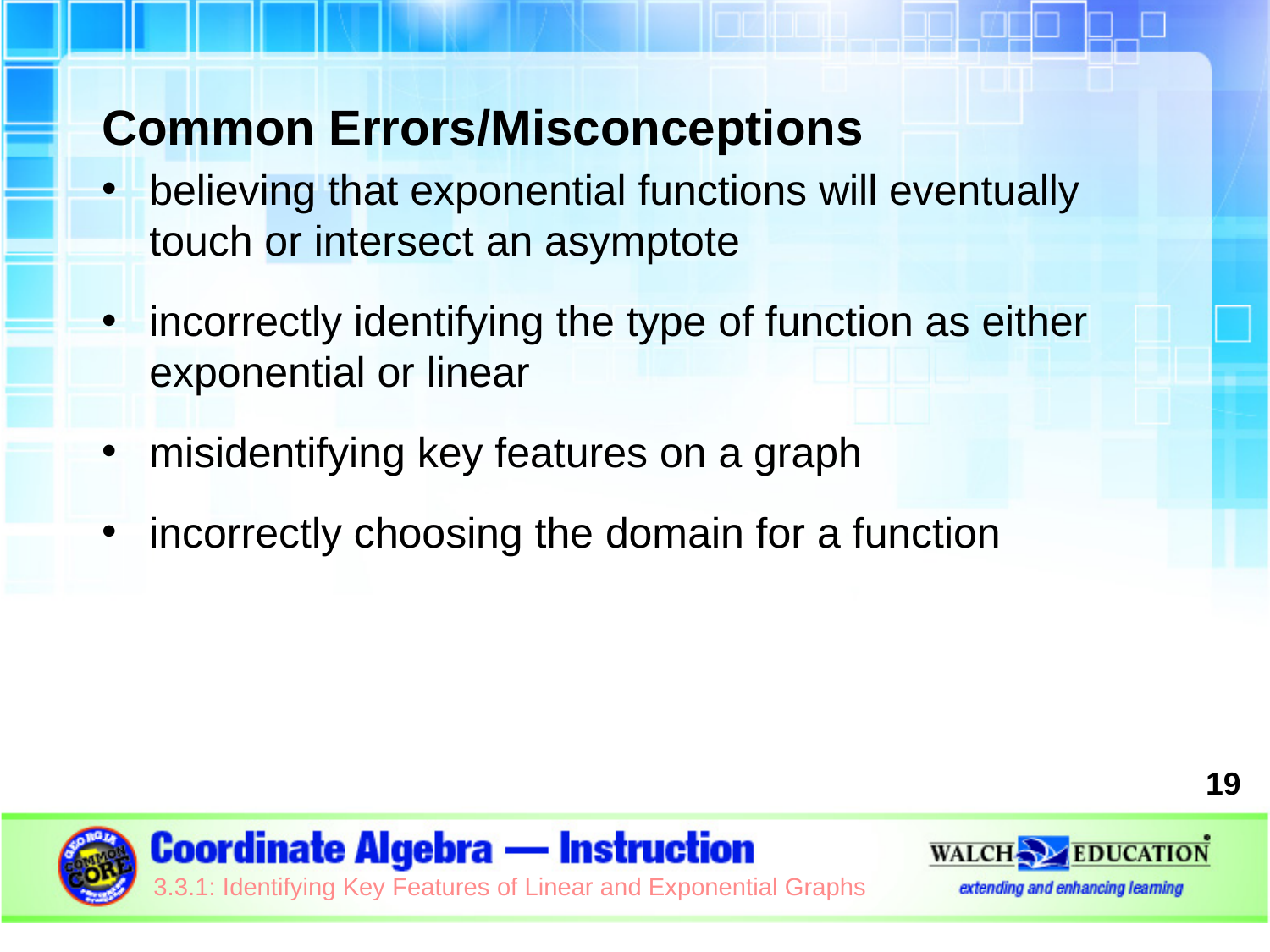

Common Errors/Misconceptions
believing that exponential functions will eventually touch or intersect an asymptote
incorrectly identifying the type of function as either exponential or linear
misidentifying key features on a graph
incorrectly choosing the domain for a function
19
3.3.1: Identifying Key Features of Linear and Exponential Graphs